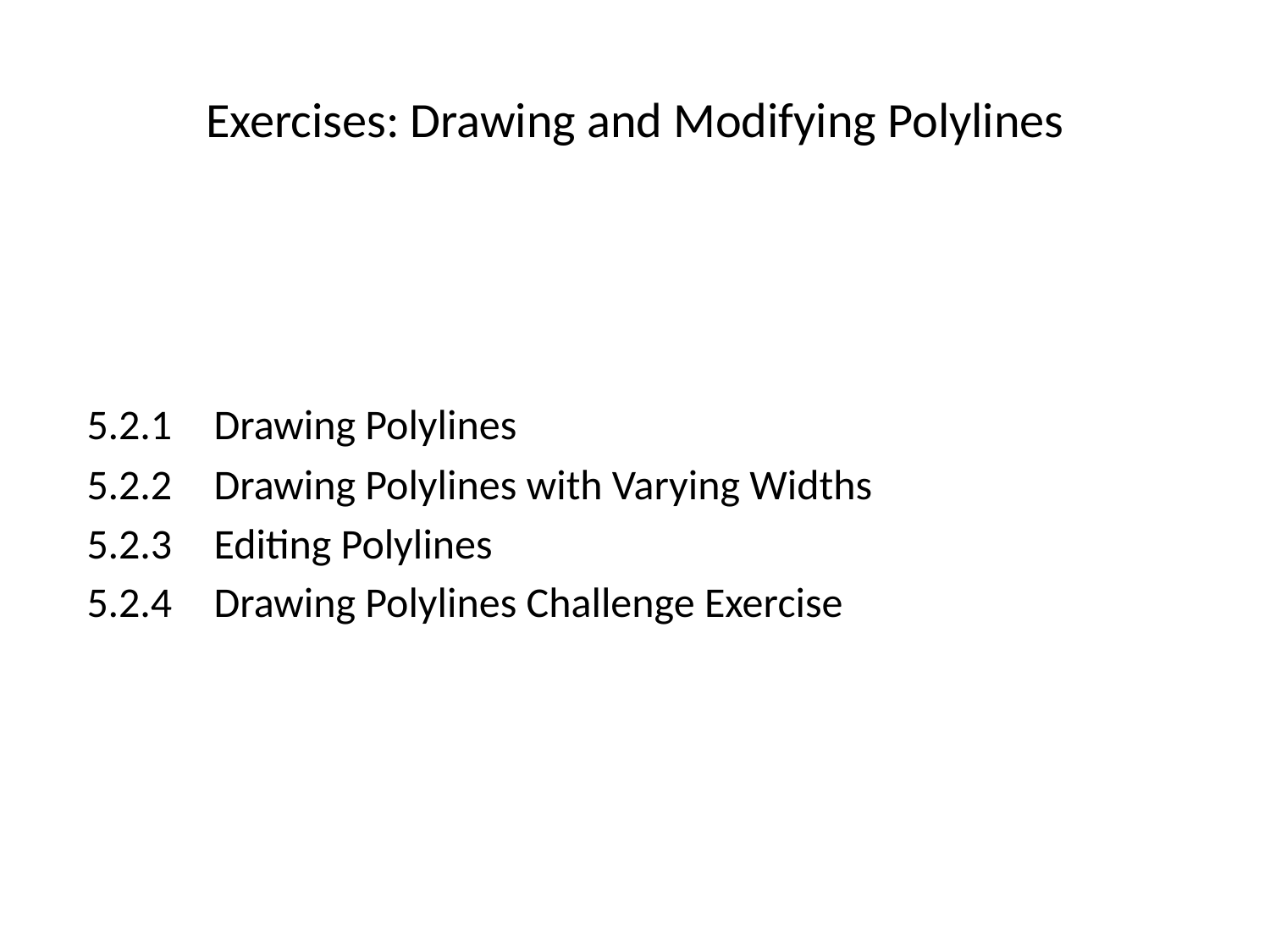

# Exercises: Drawing and Modifying Polylines
5.2.1	Drawing Polylines
5.2.2	Drawing Polylines with Varying Widths
5.2.3	Editing Polylines
5.2.4	Drawing Polylines Challenge Exercise